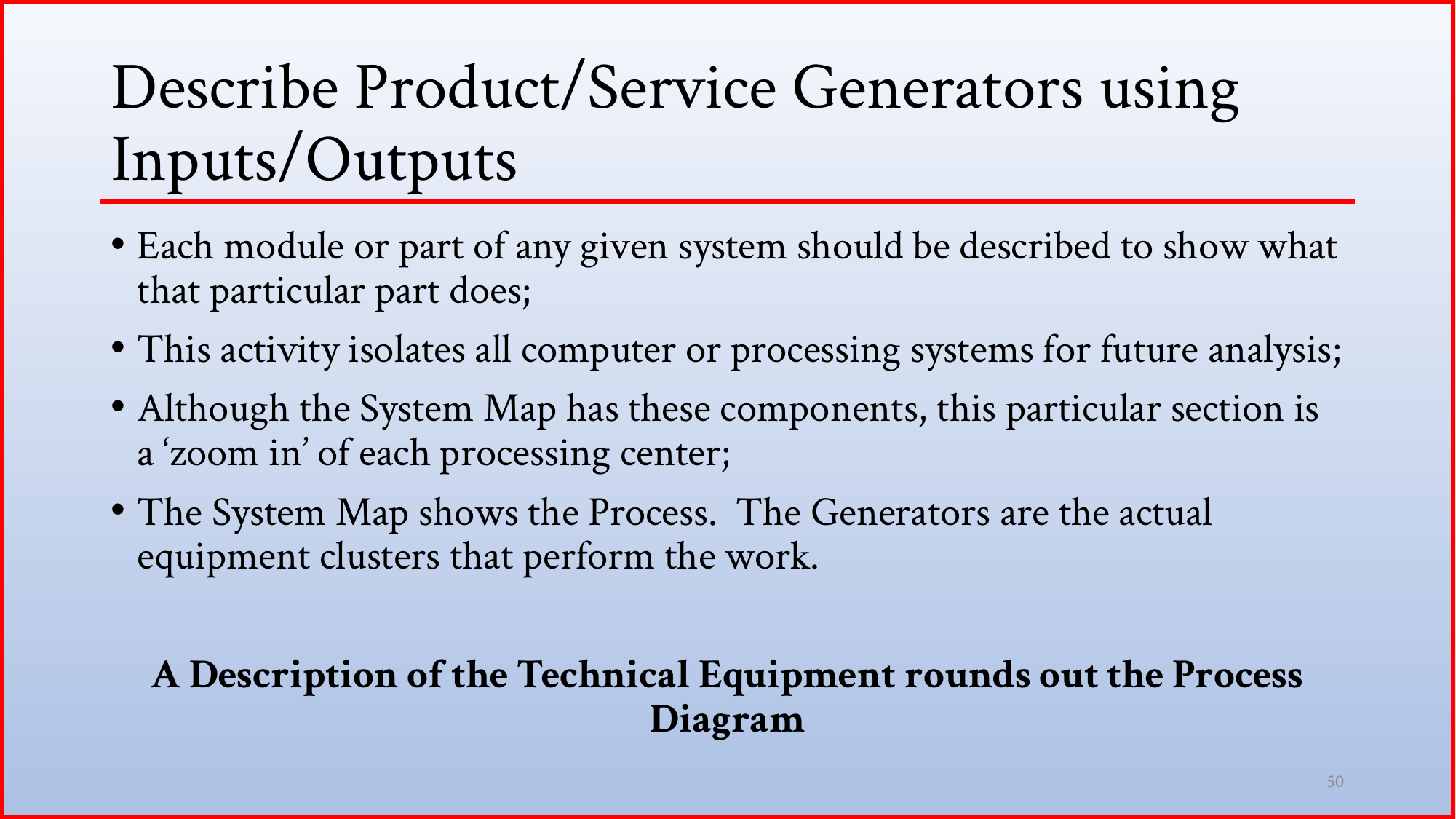

# Describe Product/Service Generators using Inputs/Outputs
Each module or part of any given system should be described to show what that particular part does;
This activity isolates all computer or processing systems for future analysis;
Although the System Map has these components, this particular section is a ‘zoom in’ of each processing center;
The System Map shows the Process.  The Generators are the actual equipment clusters that perform the work.

A Description of the Technical Equipment rounds out the Process Diagram
50